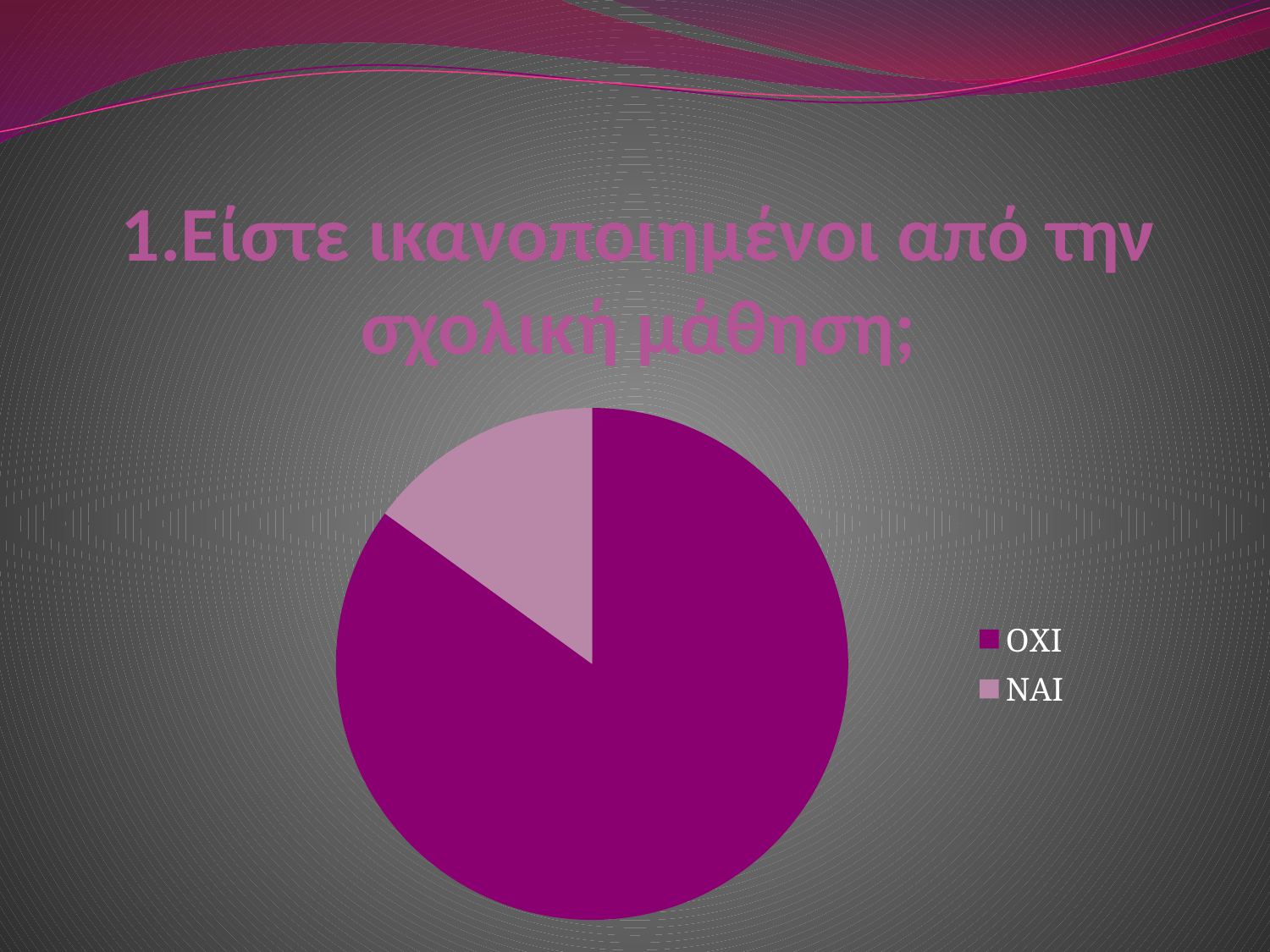

# 1.Είστε ικανοποιημένοι από την σχολική μάθηση;

### Chart

| Category | Πωλήσεις |
|---|---|
| OXI | 0.8500000000000002 |
| NAI | 0.15000000000000005 |